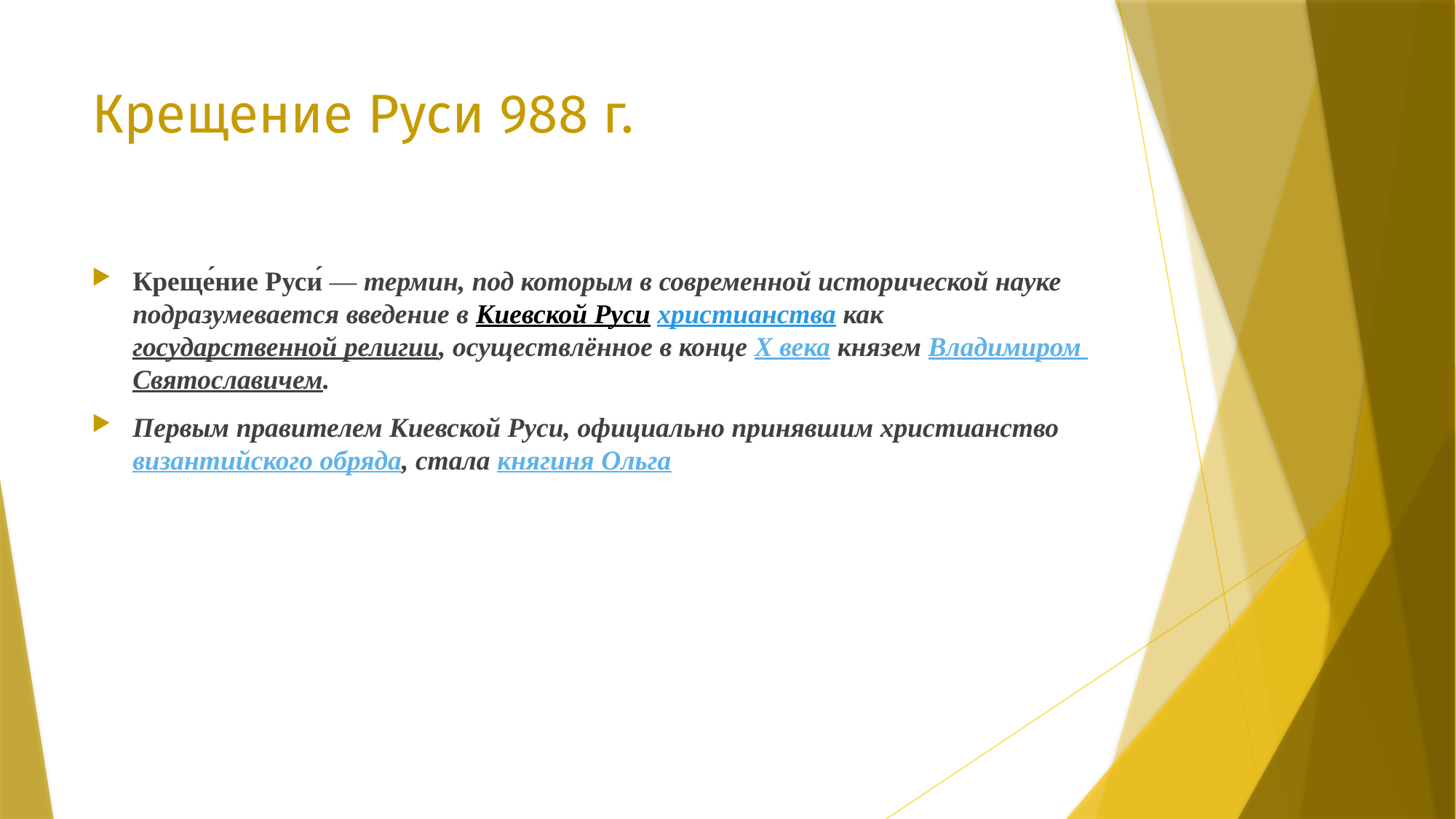

# Крещение Руси 988 г.
Креще́ние Руси́ — термин, под которым в современной исторической науке подразумевается введение в Киевской Руси христианства как государственной религии, осуществлённое в конце X века князем Владимиром Святославичем.
Первым правителем Киевской Руси, официально принявшим христианство византийского обряда, стала княгиня Ольга